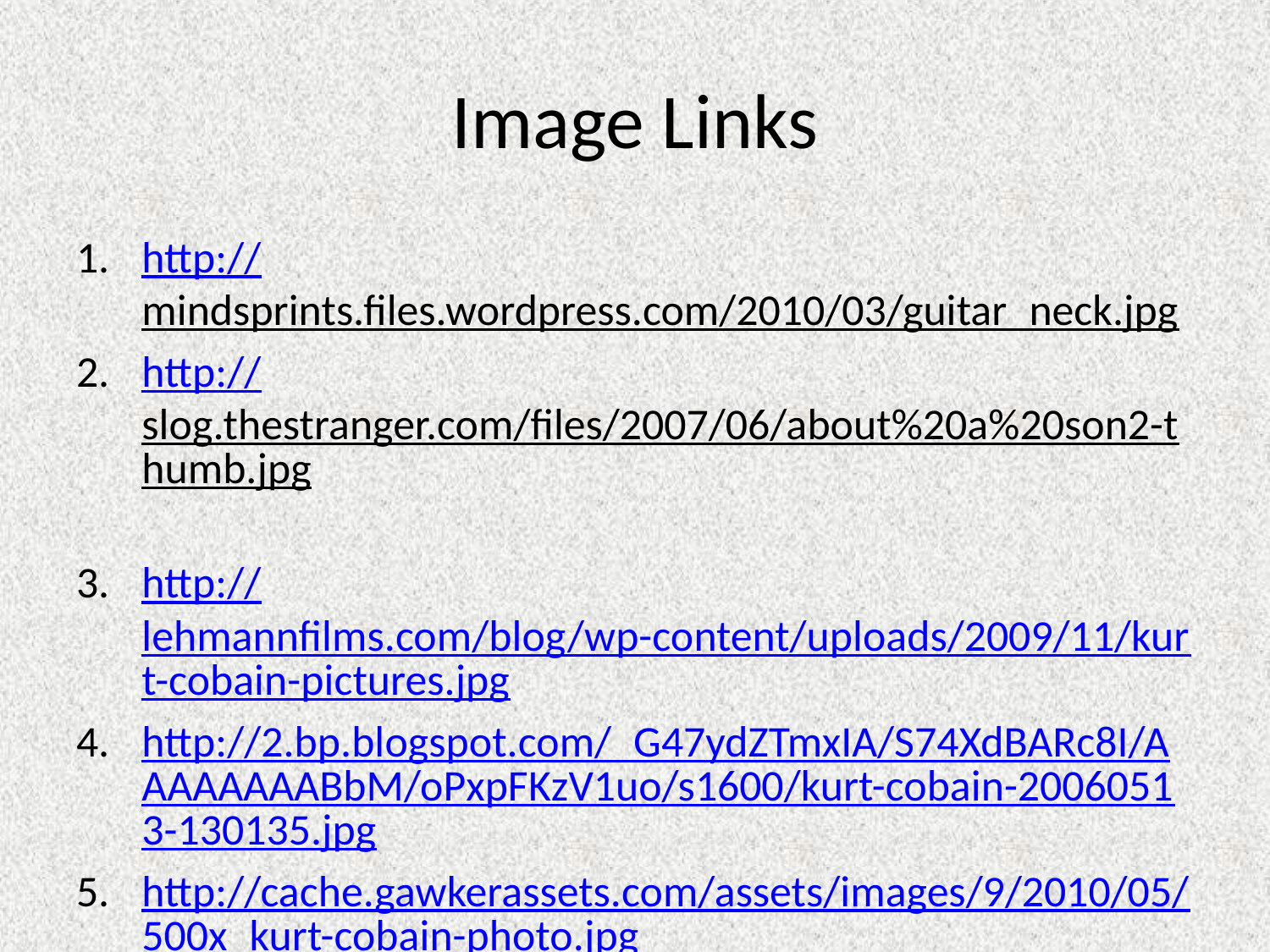

# Image Links
http://mindsprints.files.wordpress.com/2010/03/guitar_neck.jpg
http://slog.thestranger.com/files/2007/06/about%20a%20son2-thumb.jpg
http://lehmannfilms.com/blog/wp-content/uploads/2009/11/kurt-cobain-pictures.jpg
http://2.bp.blogspot.com/_G47ydZTmxIA/S74XdBARc8I/AAAAAAAABbM/oPxpFKzV1uo/s1600/kurt-cobain-20060513-130135.jpg
http://cache.gawkerassets.com/assets/images/9/2010/05/500x_kurt-cobain-photo.jpg
http://www.tonic.com/file/62756/